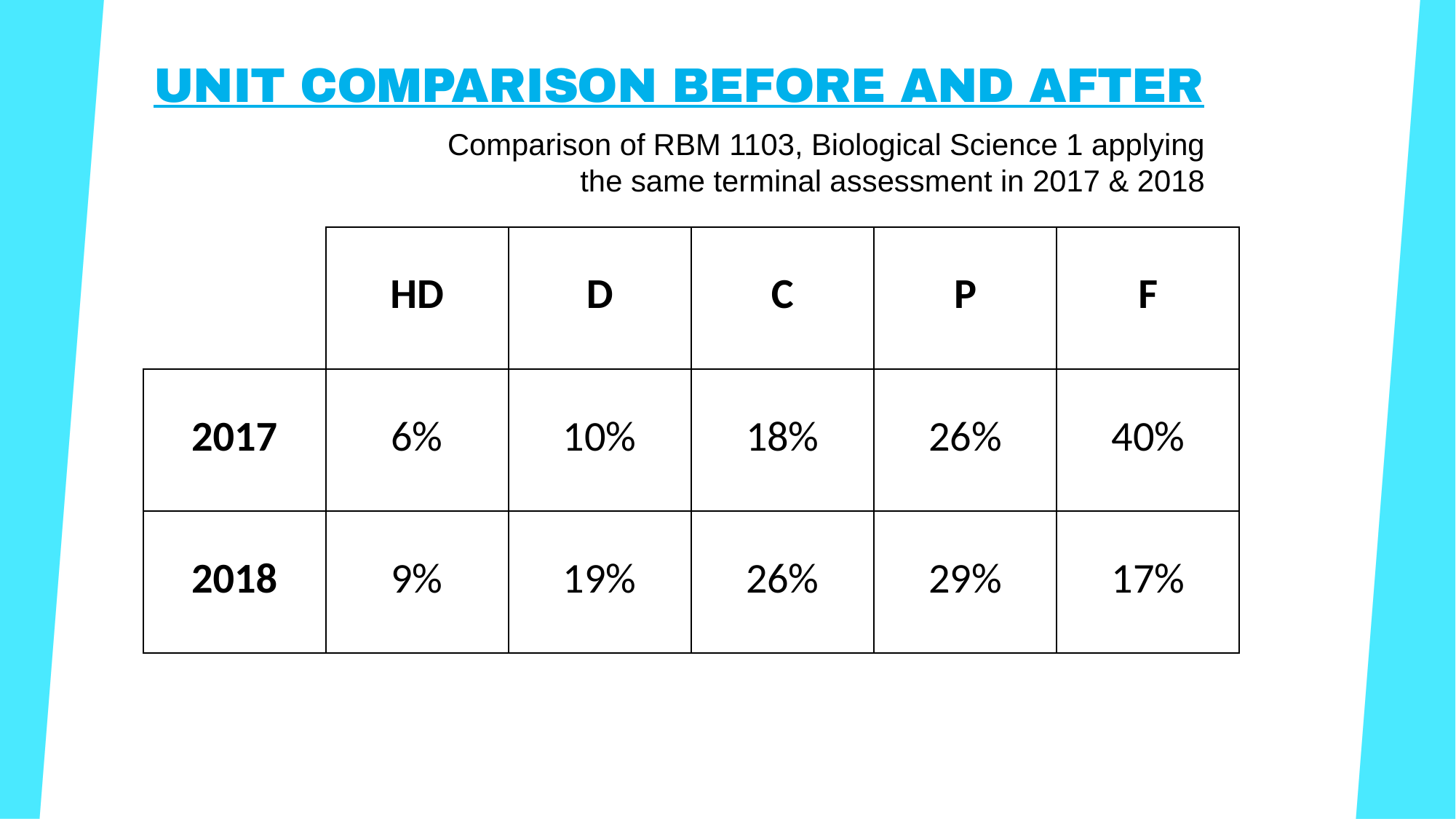

UNIT COMPARISON BEFORE AND AFTER
Comparison of RBM 1103, Biological Science 1 applying the same terminal assessment in 2017 & 2018
|  | HD | D | C | P | F |
| --- | --- | --- | --- | --- | --- |
| 2017 | 6% | 10% | 18% | 26% | 40% |
| 2018 | 9% | 19% | 26% | 29% | 17% |